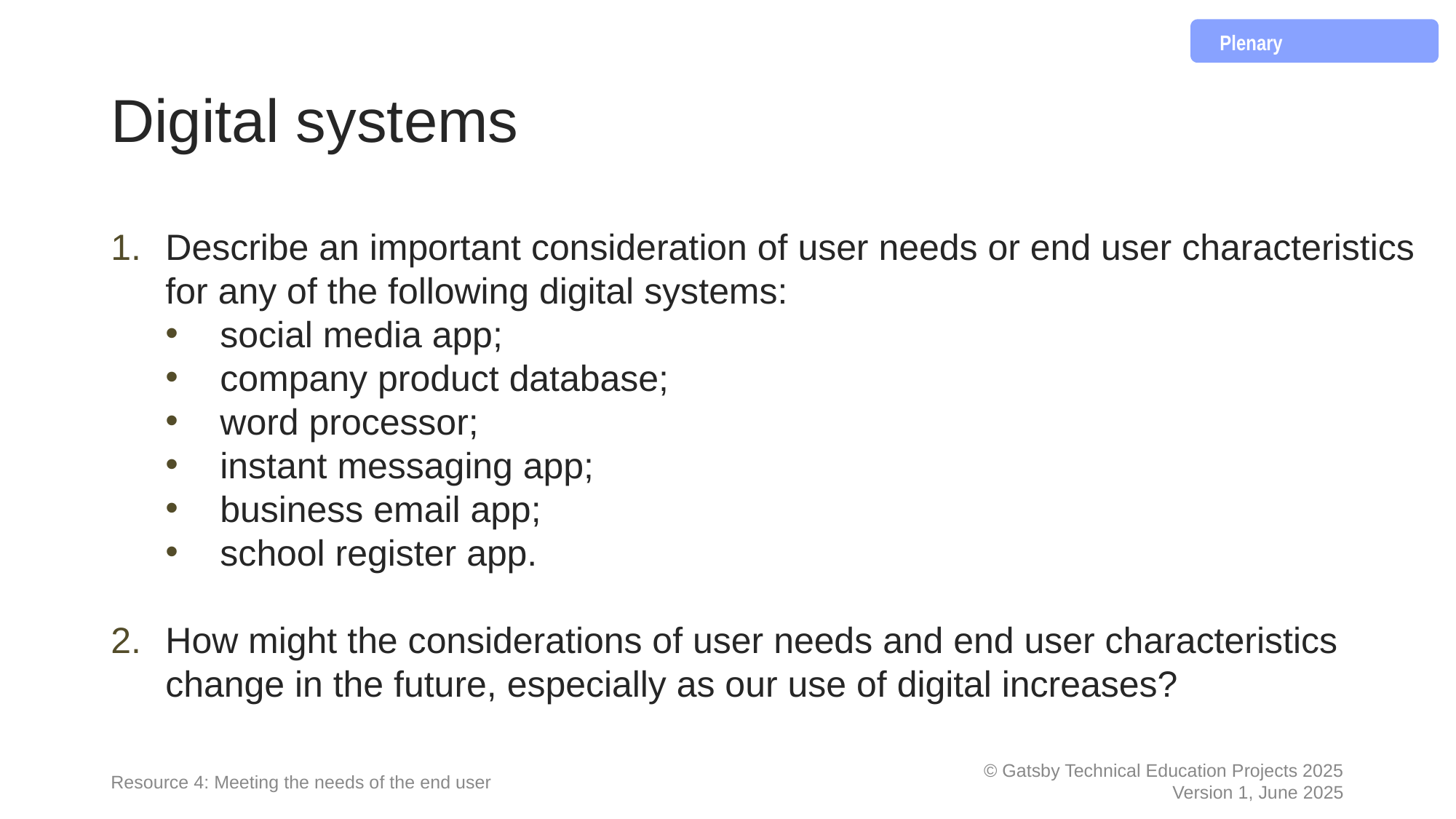

Plenary
# Digital systems
Describe an important consideration of user needs or end user characteristics for any of the following digital systems:
social media app;
company product database;
word processor;
instant messaging app;
business email app;
school register app.

How might the considerations of user needs and end user characteristics change in the future, especially as our use of digital increases?
Resource 4: Meeting the needs of the end user